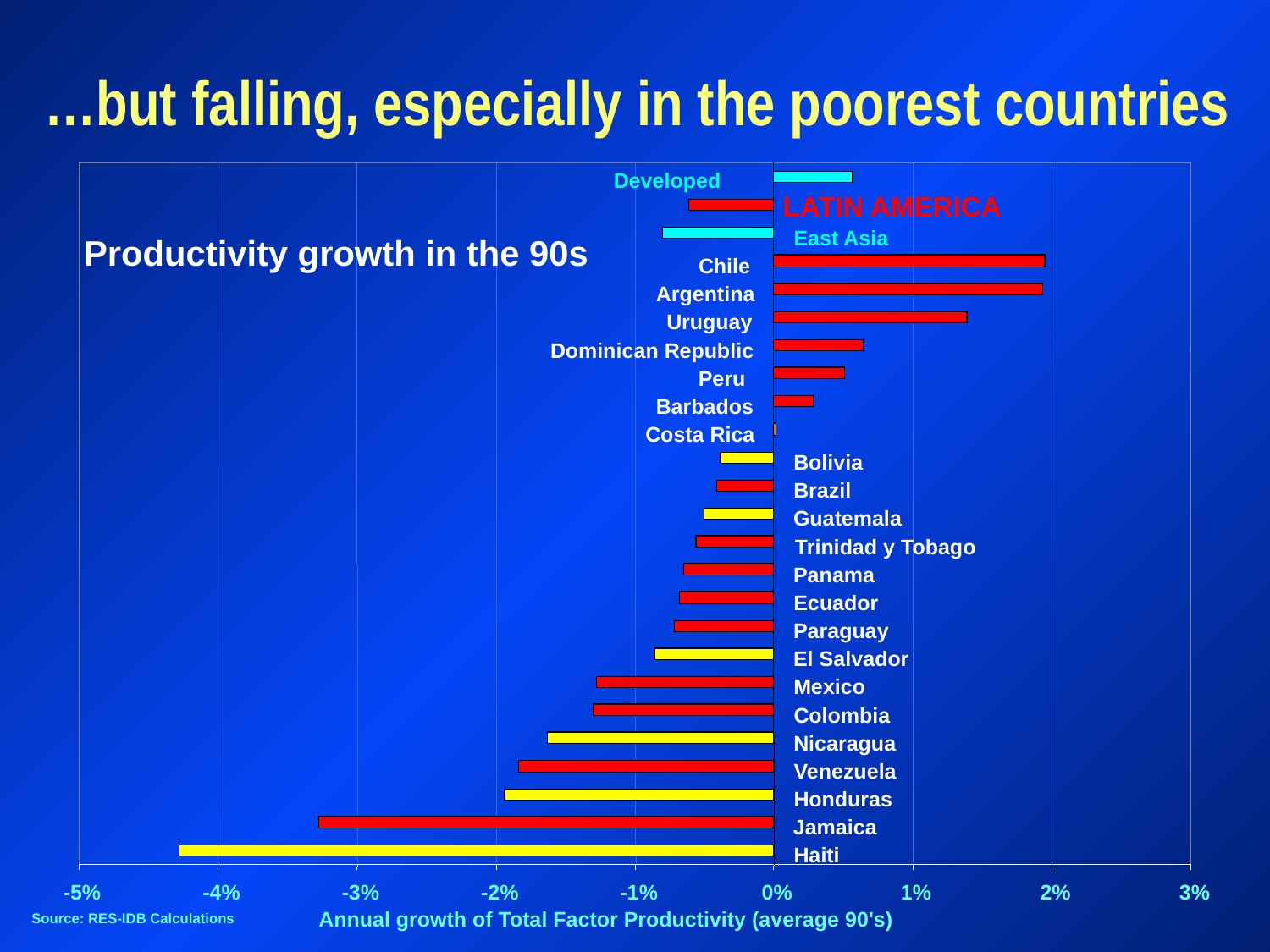

# …but falling, especially in the poorest countries

Developed

LATIN AMERICA

East Asia

Productivity growth in the 90s
Chile

Argentina

Uruguay

Dominican Republic

Peru

Barbados

Costa Rica

Bolivia

Brazil

Guatemala

Trinidad y Tobago

Panama

Ecuador

Paraguay

El Salvador

Mexico

Colombia

Nicaragua

Venezuela

Honduras

Jamaica

Haiti

-5%
-4%
-3%
-2%
-1%
0%
1%
2%
3%

Annual growth of Total Factor Productivity (average 90's)
Source: RES-IDB Calculations